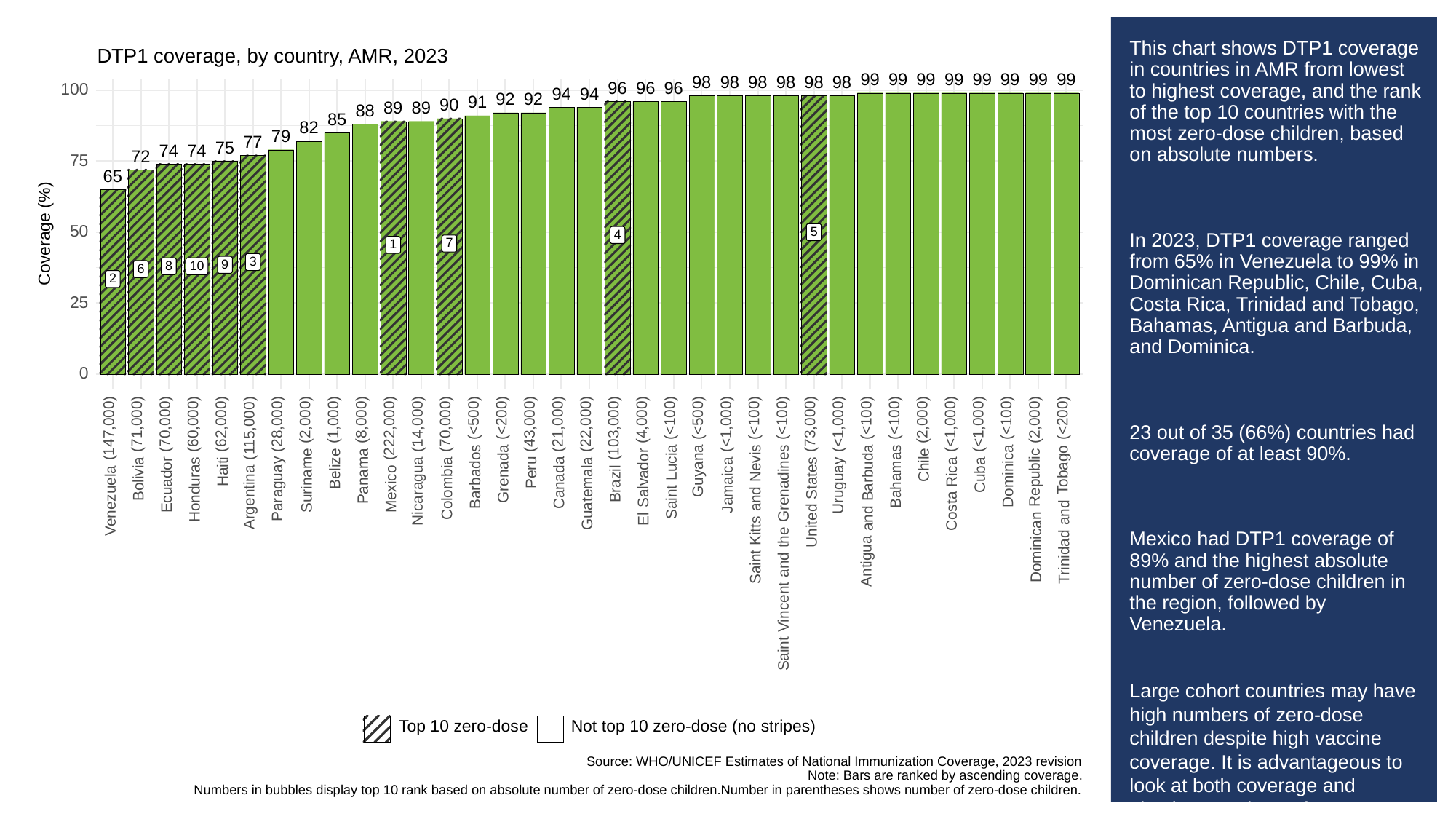

# This chart shows DTP1 coverage in countries in AMR from lowest to highest coverage, and the rank of the top 10 countries with the most zero-dose children, based on absolute numbers.

In 2023, DTP1 coverage ranged from 65% in Venezuela to 99% in Dominican Republic, Chile, Cuba, Costa Rica, Trinidad and Tobago, Bahamas, Antigua and Barbuda, and Dominica.

23 out of 35 (66%) countries had coverage of at least 90%.

Mexico had DTP1 coverage of 89% and the highest absolute number of zero-dose children in the region, followed by Venezuela.

Large cohort countries may have high numbers of zero-dose children despite high vaccine coverage. It is advantageous to look at both coverage and absolute numbers of unvaccinated children to ensure vulnerable countries with small birth cohorts are not missed.

DTP1 coverage, by country, AMR, 2023
99
99
99
99
99
99
99
99
98
98
98
98
98
98

96
96
96
100
94
94

92
92

91
90

89
89

88

85

82

79

77

75

74
74

72

75

65

Coverage (%)
50

5

4

7
1

3

9

8
10

6

2

25

0

(<500)
(<200)
(<100)
(<500)
(<100)
(<100)
(<100)
(<100)
(<100)
(<200)
(2,000)
(1,000)
(8,000)
(4,000)
(2,000)
(2,000)
(71,000)
(70,000)
(60,000)
(62,000)
(28,000)
(14,000)
(70,000)
(43,000)
(21,000)
(22,000)
(73,000)
(<1,000)
(<1,000)
(<1,000)
(<1,000)
(147,000)
(115,000)
(222,000)
(103,000)
Lucia
Nevis
Chile
Tobago
Belize
Guyana
Haiti
Rica
Peru
Barbuda
Grenada
Cuba
Dominica
Republic
Panama
Bahamas
Barbados
Salvador
States
Bolivia
Suriname
Canada
Grenadines
Brazil
Uruguay
Ecuador
Jamaica
Paraguay
Colombia
Mexico
Honduras
Nicaragua
Guatemala
Argentina
and
Venezuela
Saint
Costa
and
and
El
United
Kitts
the
Dominican
Trinidad
Antigua
and
Saint
Vincent
Saint

Not top 10 zero-dose (no stripes)
Top 10 zero-dose

Source: WHO/UNICEF Estimates of National Immunization Coverage, 2023 revision
Note: Bars are ranked by ascending coverage.
Numbers in bubbles display top 10 rank based on absolute number of zero-dose children.Number in parentheses shows number of zero-dose children.